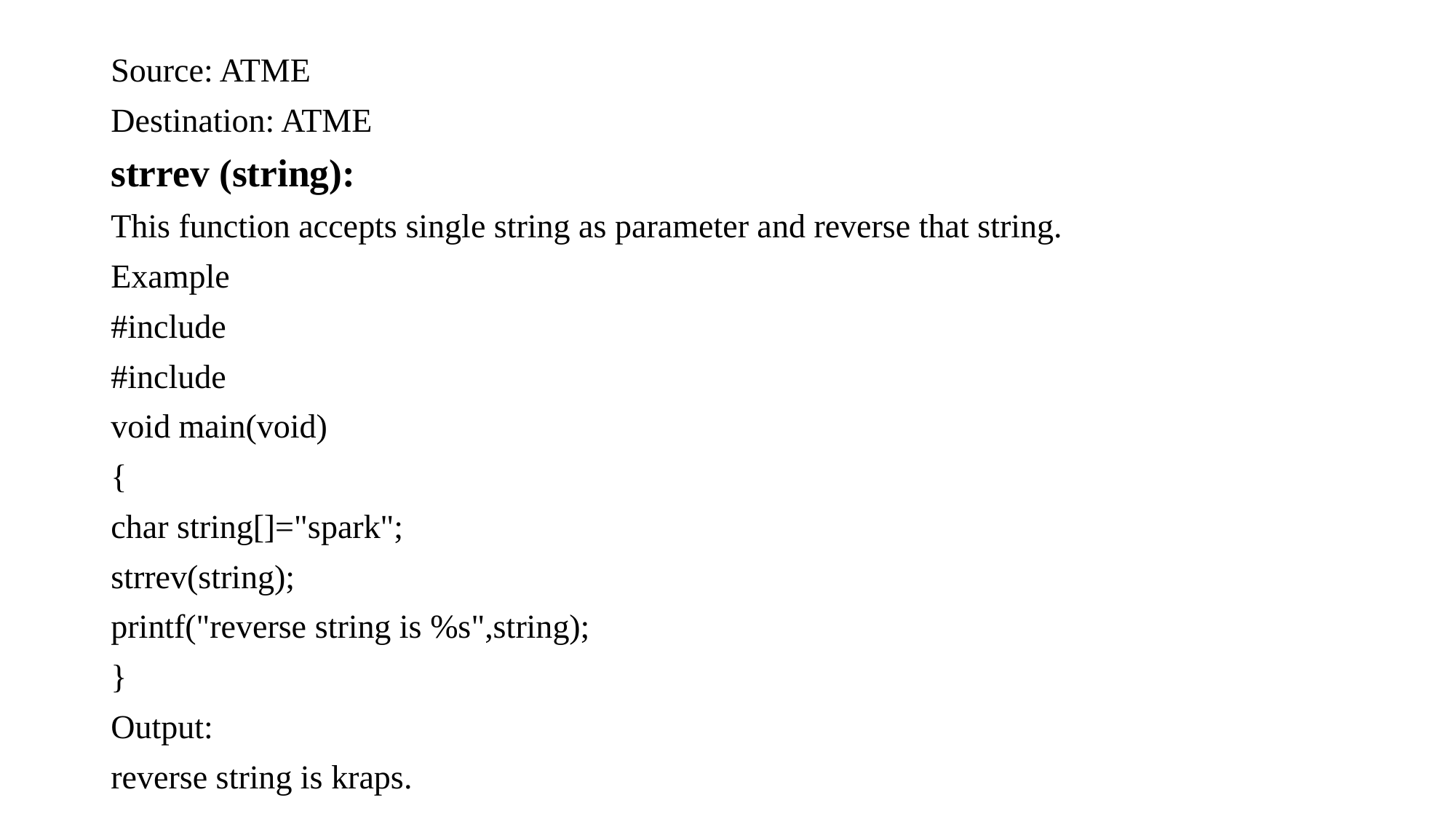

Source: ATME
Destination: ATME
strrev (string):
This function accepts single string as parameter and reverse that string.
Example
#include
#include
void main(void)
{
char string[]="spark";
strrev(string);
printf("reverse string is %s",string);
}
Output:
reverse string is kraps.